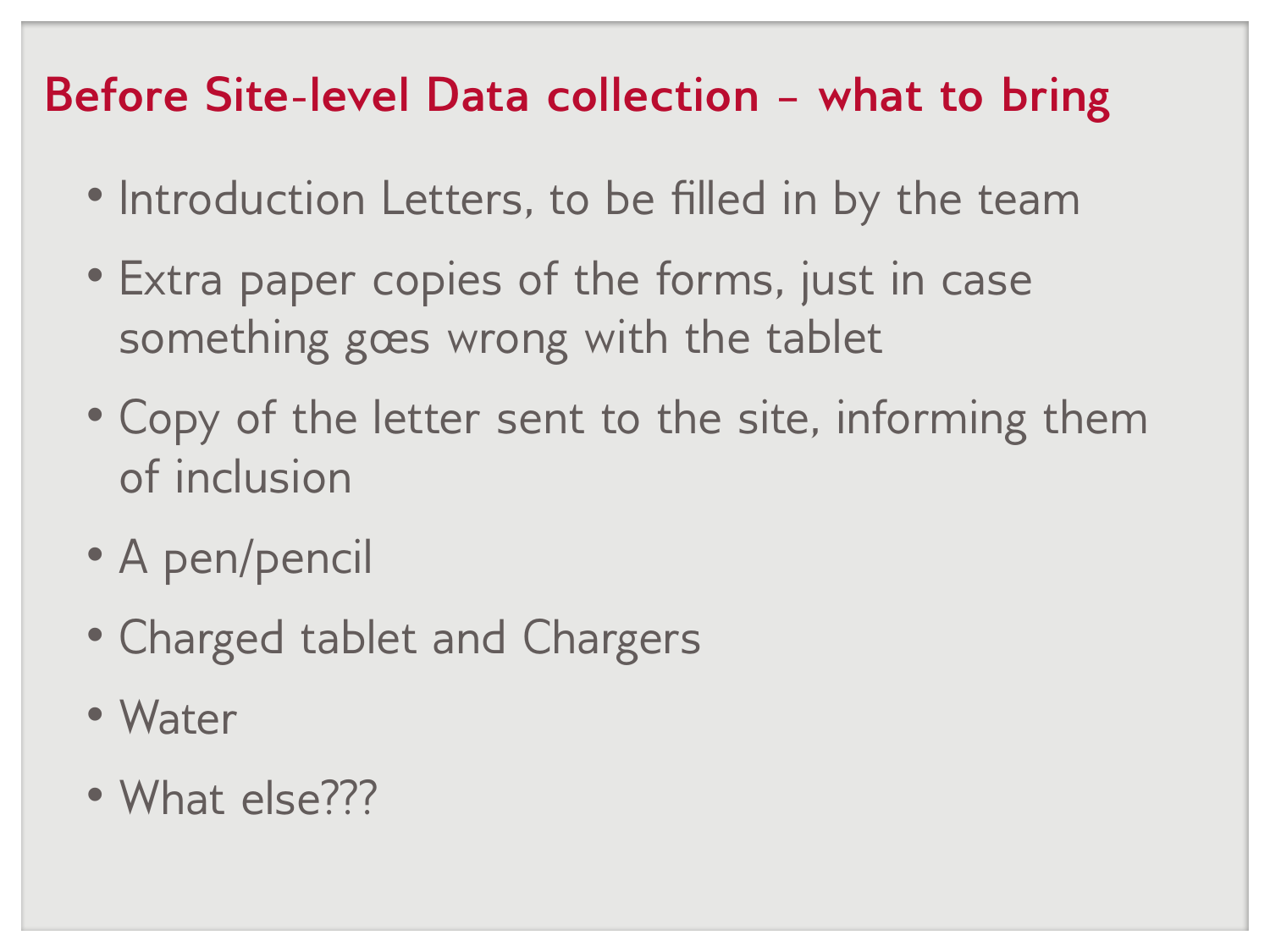

# Before Site-level Data collection – what to bring
Introduction Letters, to be filled in by the team
Extra paper copies of the forms, just in case something goes wrong with the tablet
Copy of the letter sent to the site, informing them of inclusion
A pen/pencil
Charged tablet and Chargers
Water
What else???